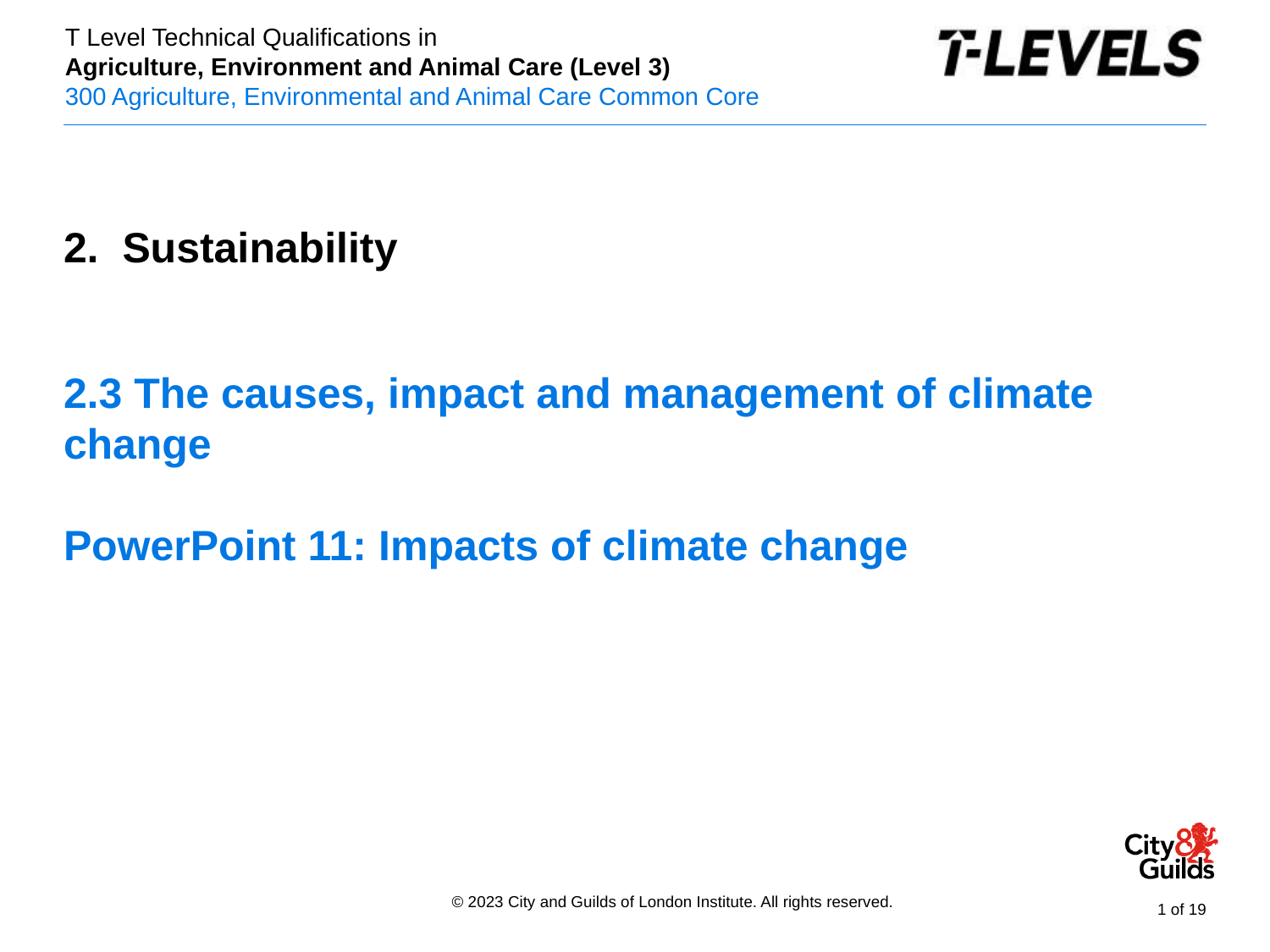

PowerPoint presentation
2.  Sustainability
# 2.3 The causes, impact and management of climate change PowerPoint 11: Impacts of climate change